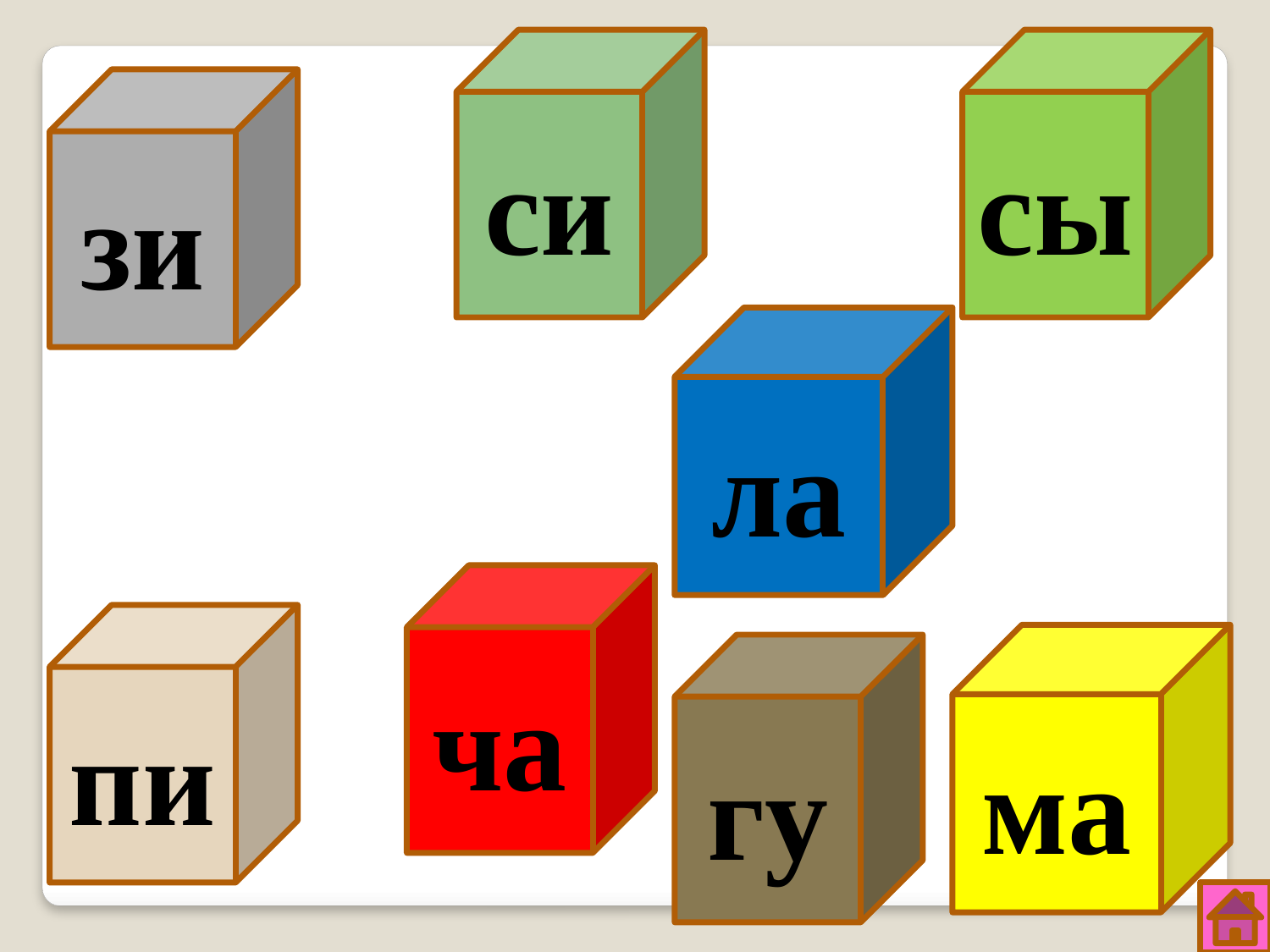

си
сы
зи
ла
ча
пи
ма
гу